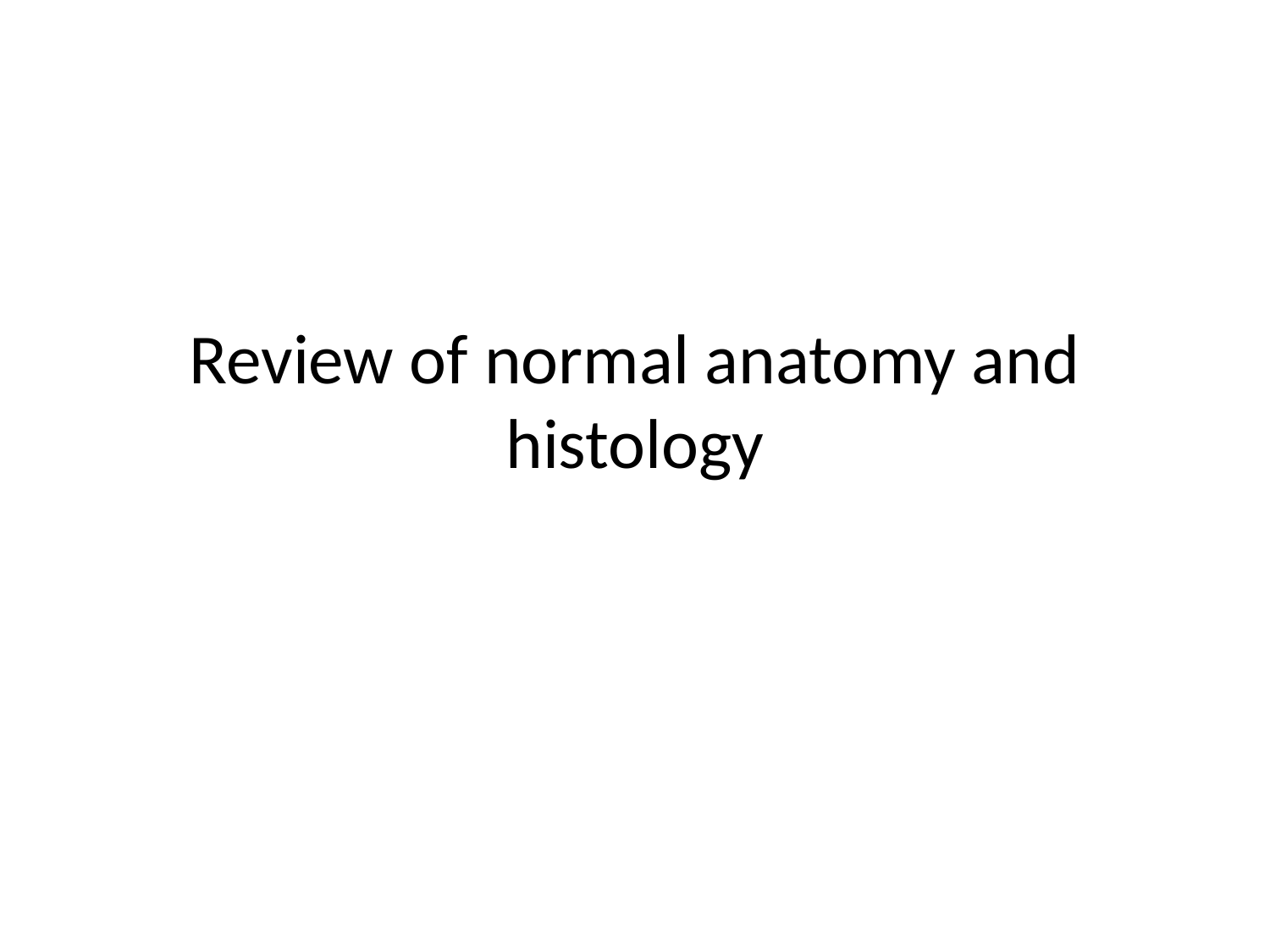

# Review of normal anatomy and histology